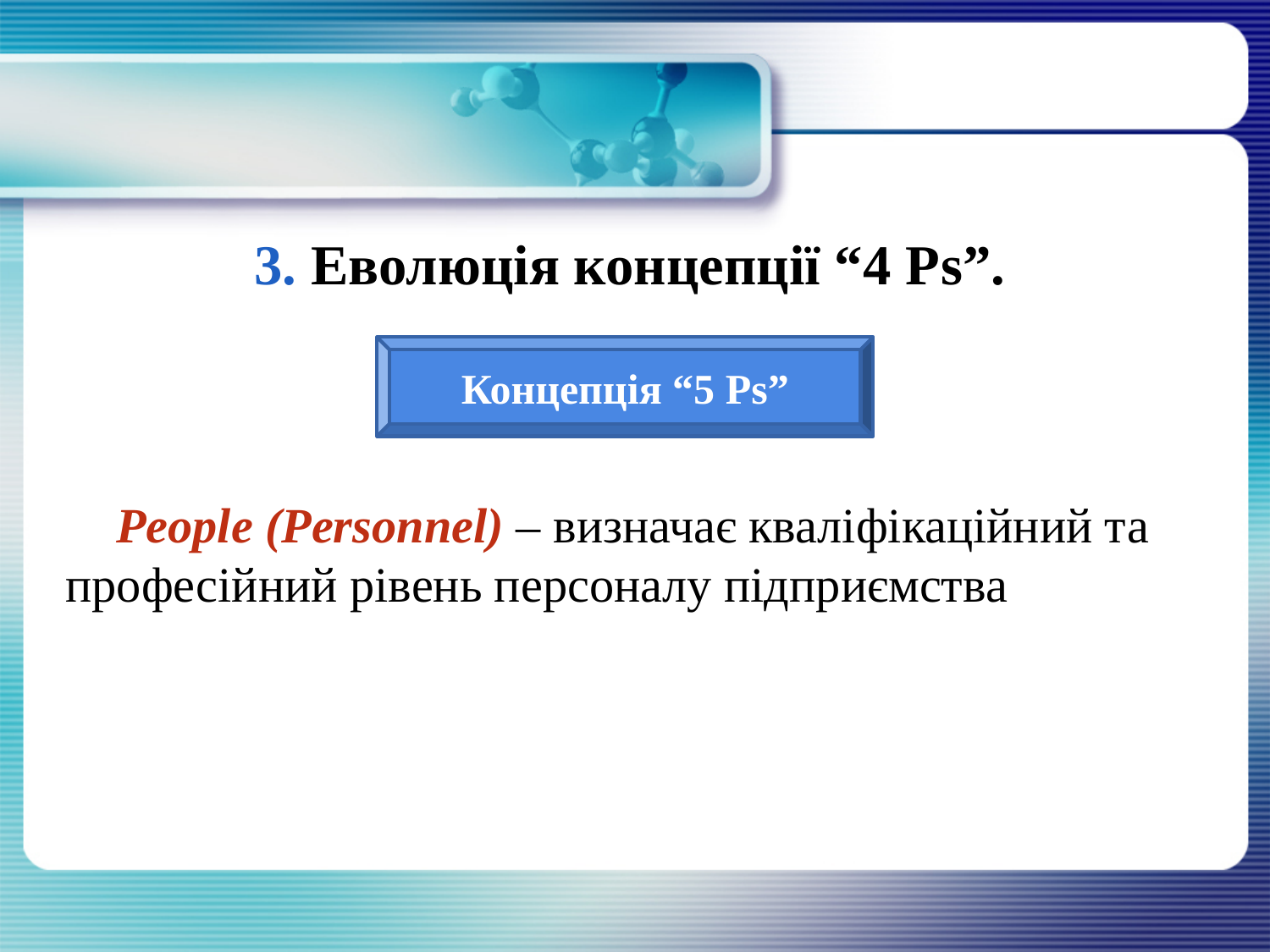

3. Еволюція концепції “4 Рs”.

People (Рersonnel) – визначає кваліфікаційний та професійний рівень персоналу підприємства

Концепція “5 Ps”